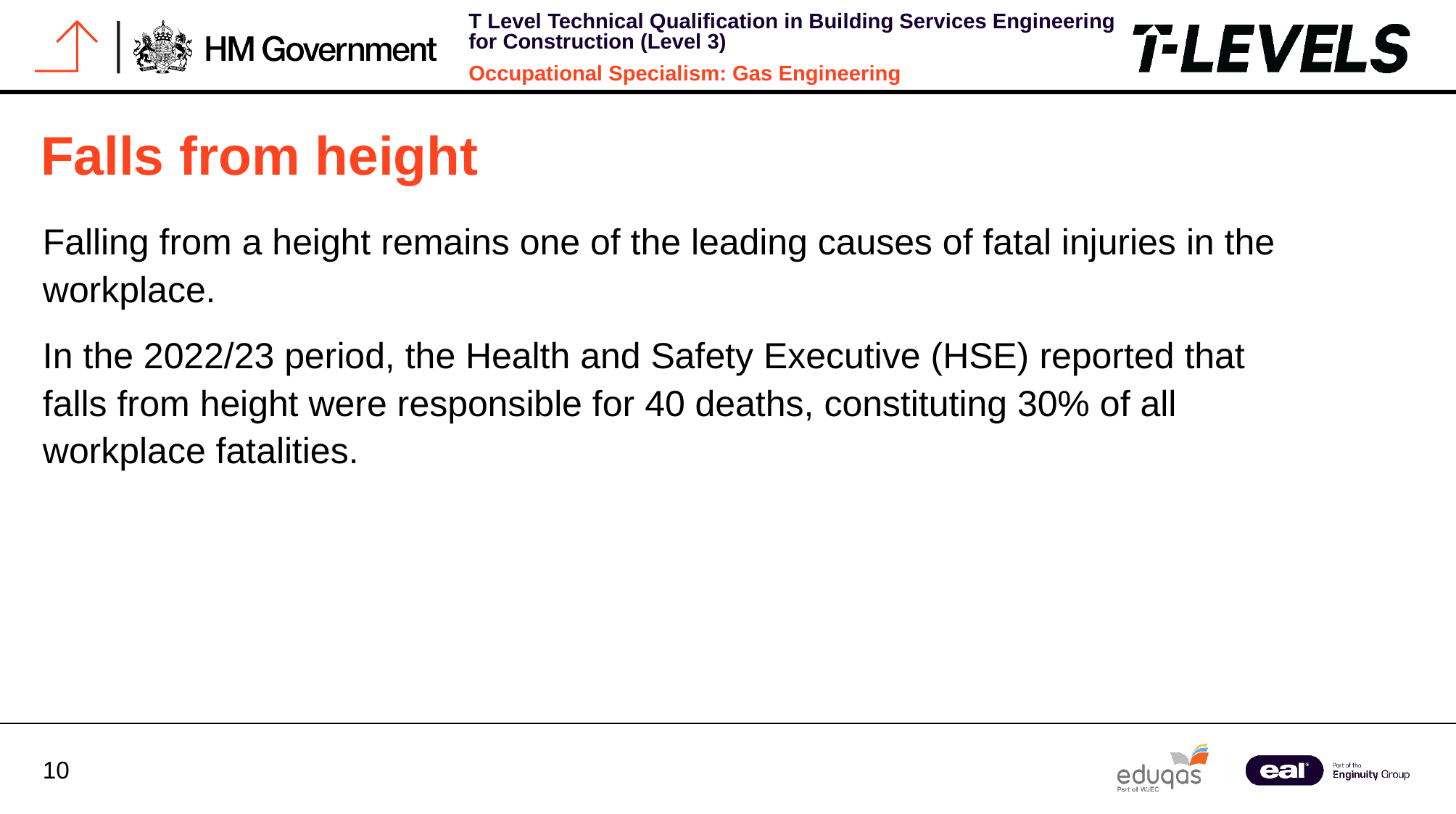

Falls from height
Falling from a height remains one of the leading causes of fatal injuries in the workplace.
In the 2022/23 period, the Health and Safety Executive (HSE) reported that falls from height were responsible for 40 deaths, constituting 30% of all workplace fatalities.